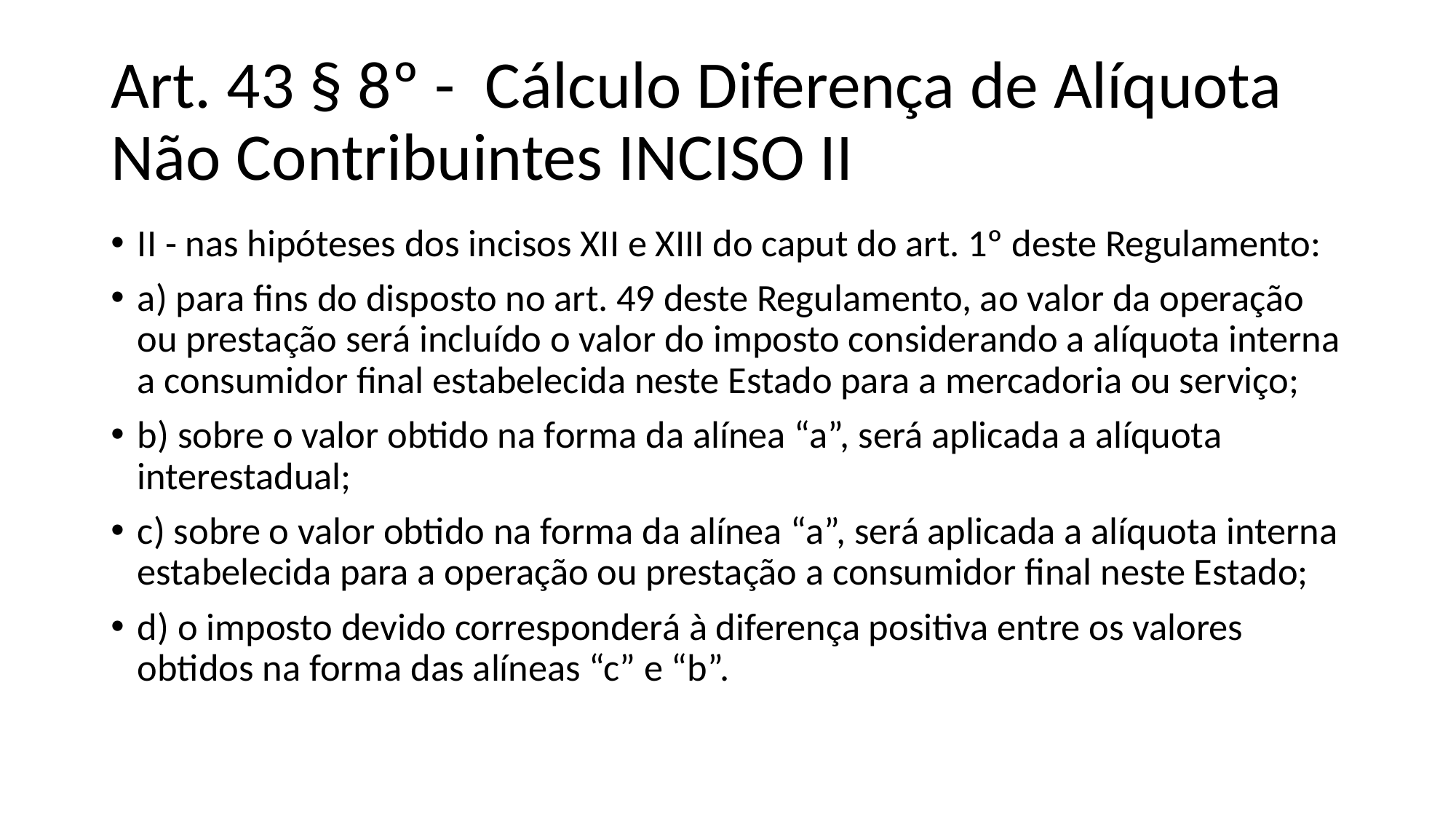

# Art. 43 § 8º -  Cálculo Diferença de Alíquota Não Contribuintes INCISO II
II - nas hipóteses dos incisos XII e XIII do caput do art. 1º deste Regulamento:
a) para fins do disposto no art. 49 deste Regulamento, ao valor da operação ou prestação será incluído o valor do imposto considerando a alíquota interna a consumidor final estabelecida neste Estado para a mercadoria ou serviço;
b) sobre o valor obtido na forma da alínea “a”, será aplicada a alíquota interestadual;
c) sobre o valor obtido na forma da alínea “a”, será aplicada a alíquota interna estabelecida para a operação ou prestação a consumidor final neste Estado;
d) o imposto devido corresponderá à diferença positiva entre os valores obtidos na forma das alíneas “c” e “b”.